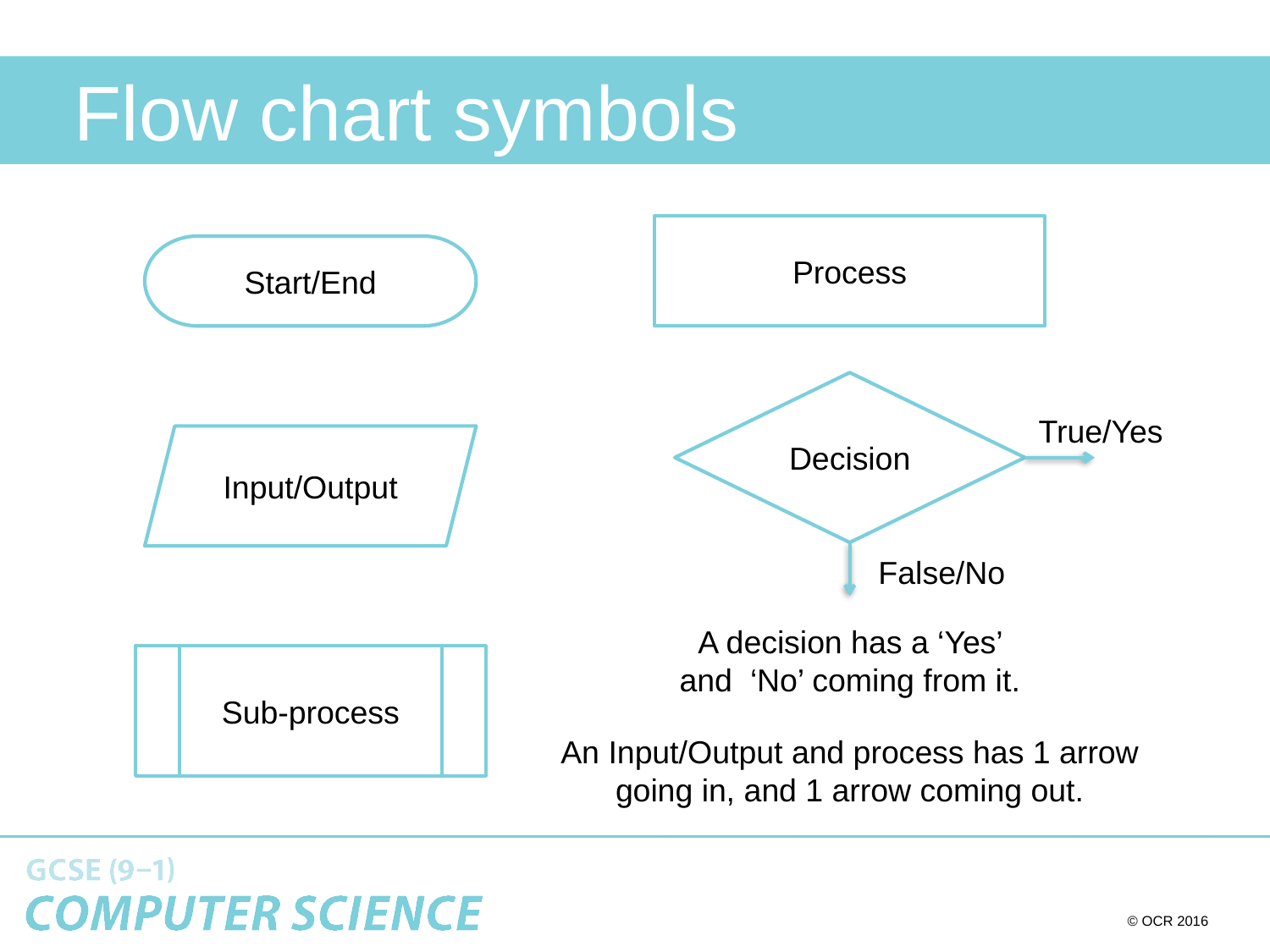

# Flow chart symbols
Process
Start/End
Decision
True/Yes
False/No
Input/Output
A decision has a ‘Yes’ and  ‘No’ coming from it.
Sub-process
An Input/Output and process has 1 arrow going in, and 1 arrow coming out.